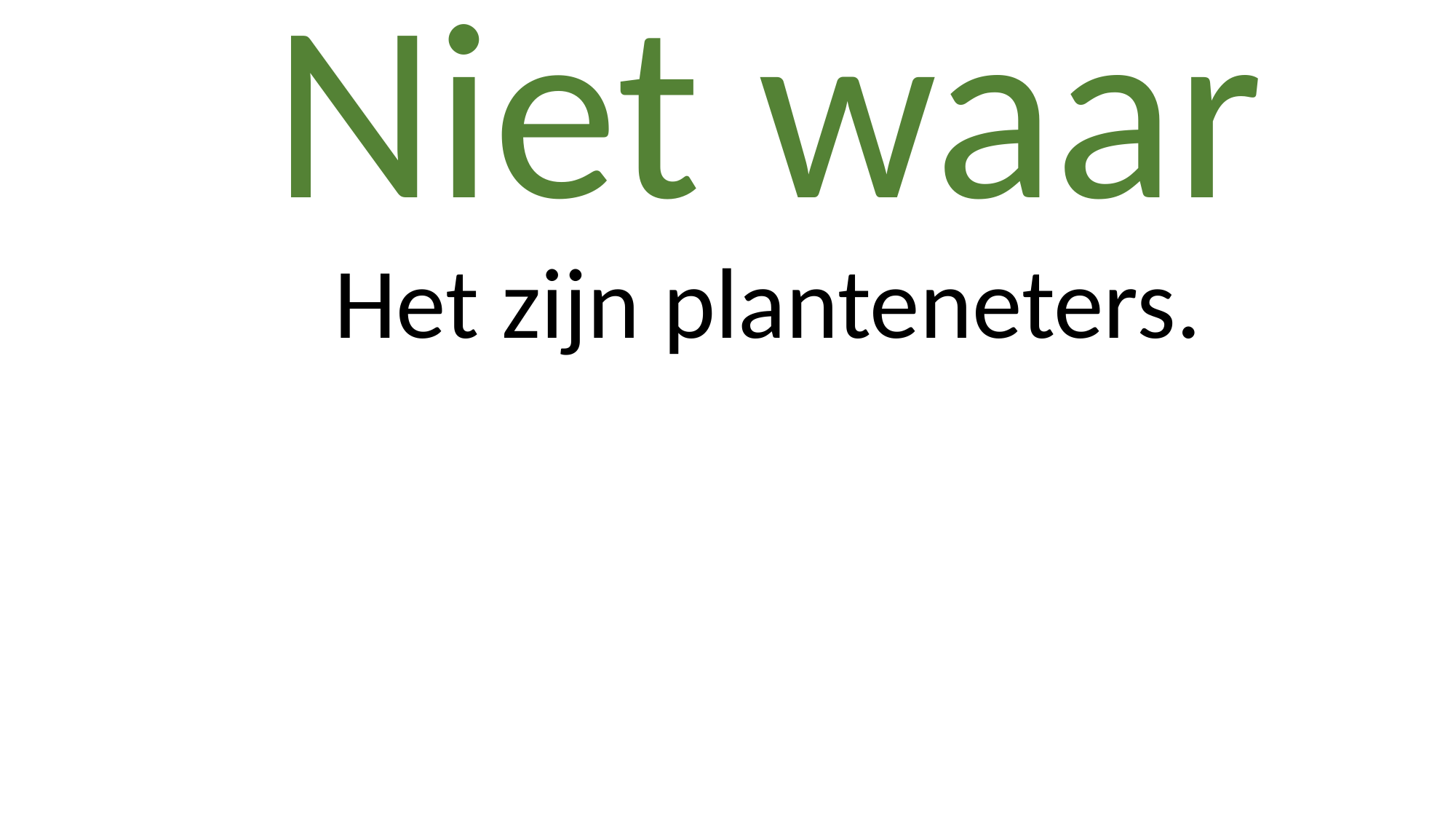

# Antwoord B Niet waar Het zijn planteneters.